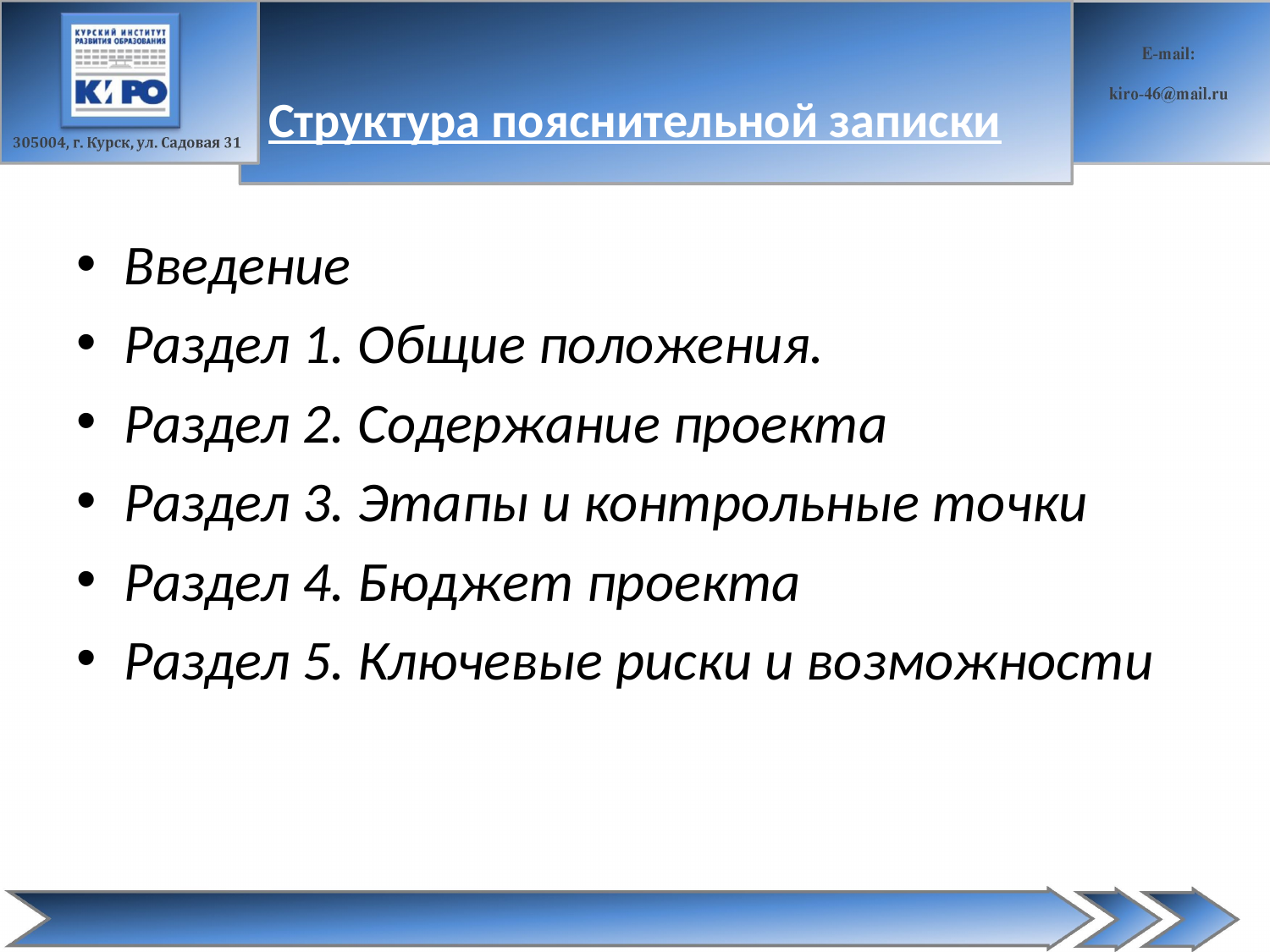

# Структура пояснительной записки
Введение
Раздел 1. Общие положения.
Раздел 2. Содержание проекта
Раздел 3. Этапы и контрольные точки
Раздел 4. Бюджет проекта
Раздел 5. Ключевые риски и возможности